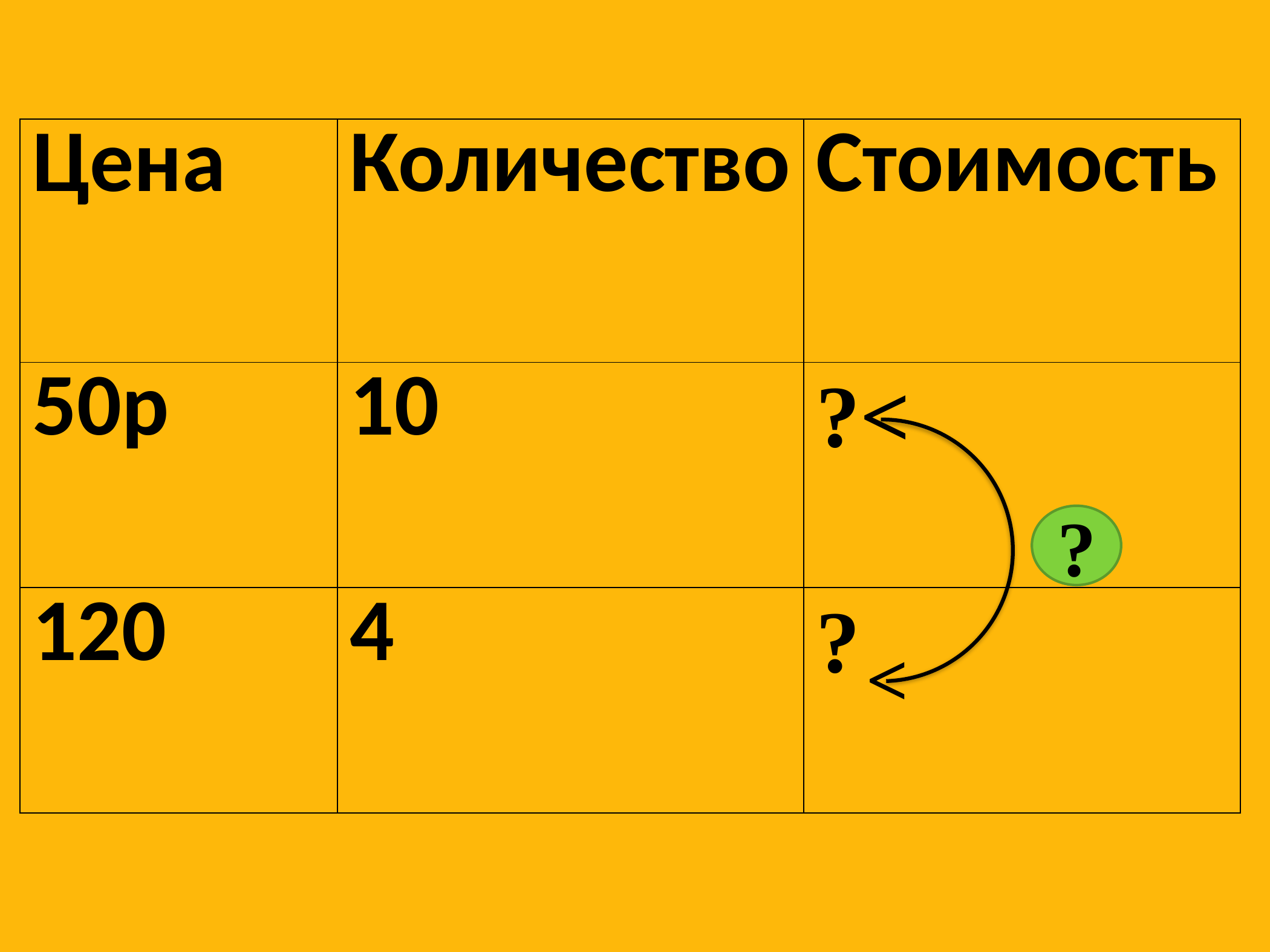

| Цена | Количество | Стоимость |
| --- | --- | --- |
| 50р | 10 | ?< |
| 120 | 4 | ? |

?
<